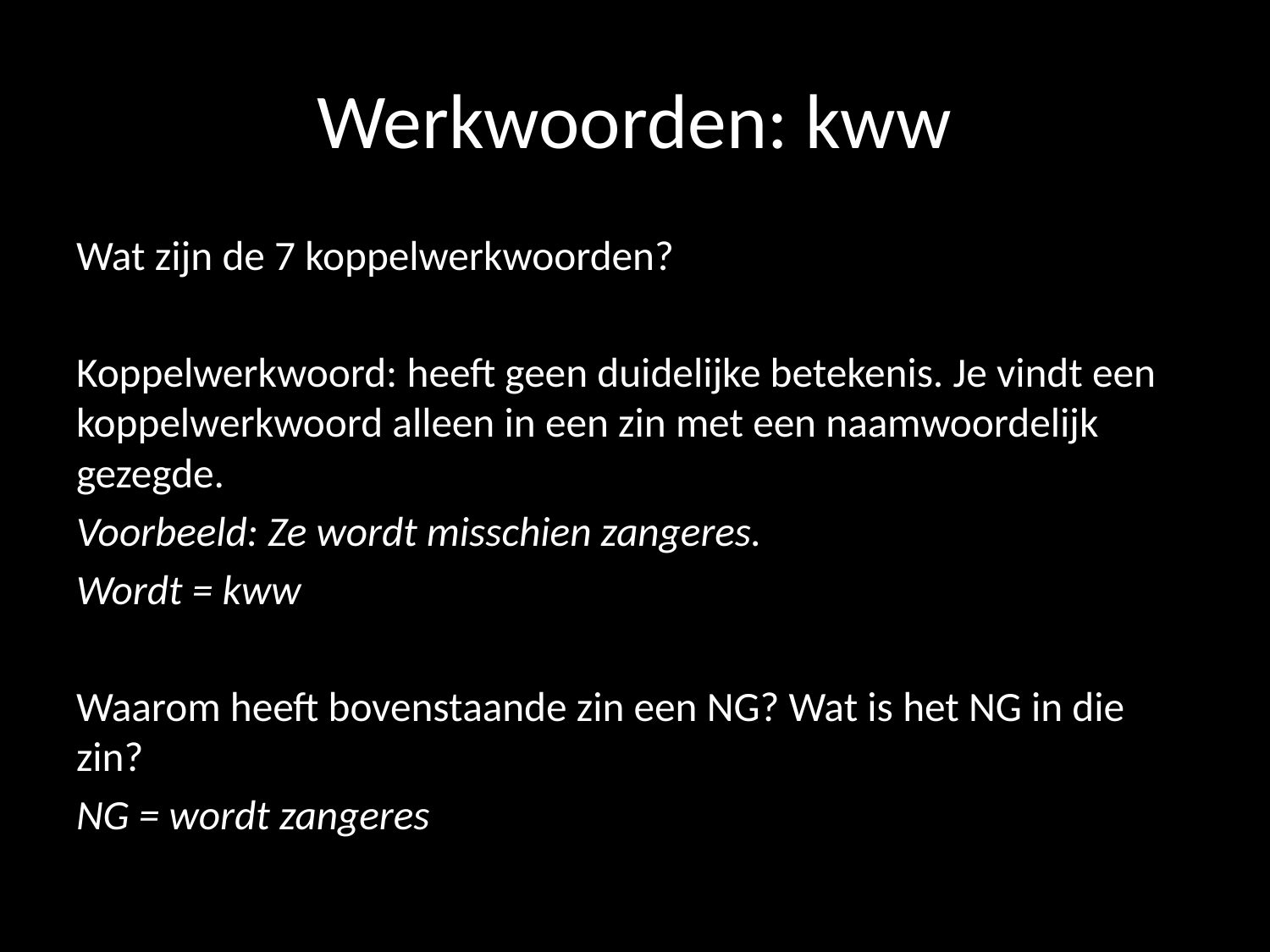

# Werkwoorden: kww
Wat zijn de 7 koppelwerkwoorden?

Koppelwerkwoord: heeft geen duidelijke betekenis. Je vindt een koppelwerkwoord alleen in een zin met een naamwoordelijk gezegde.
Voorbeeld: Ze wordt misschien zangeres.
Wordt = kww

Waarom heeft bovenstaande zin een NG? Wat is het NG in die zin?
NG = wordt zangeres